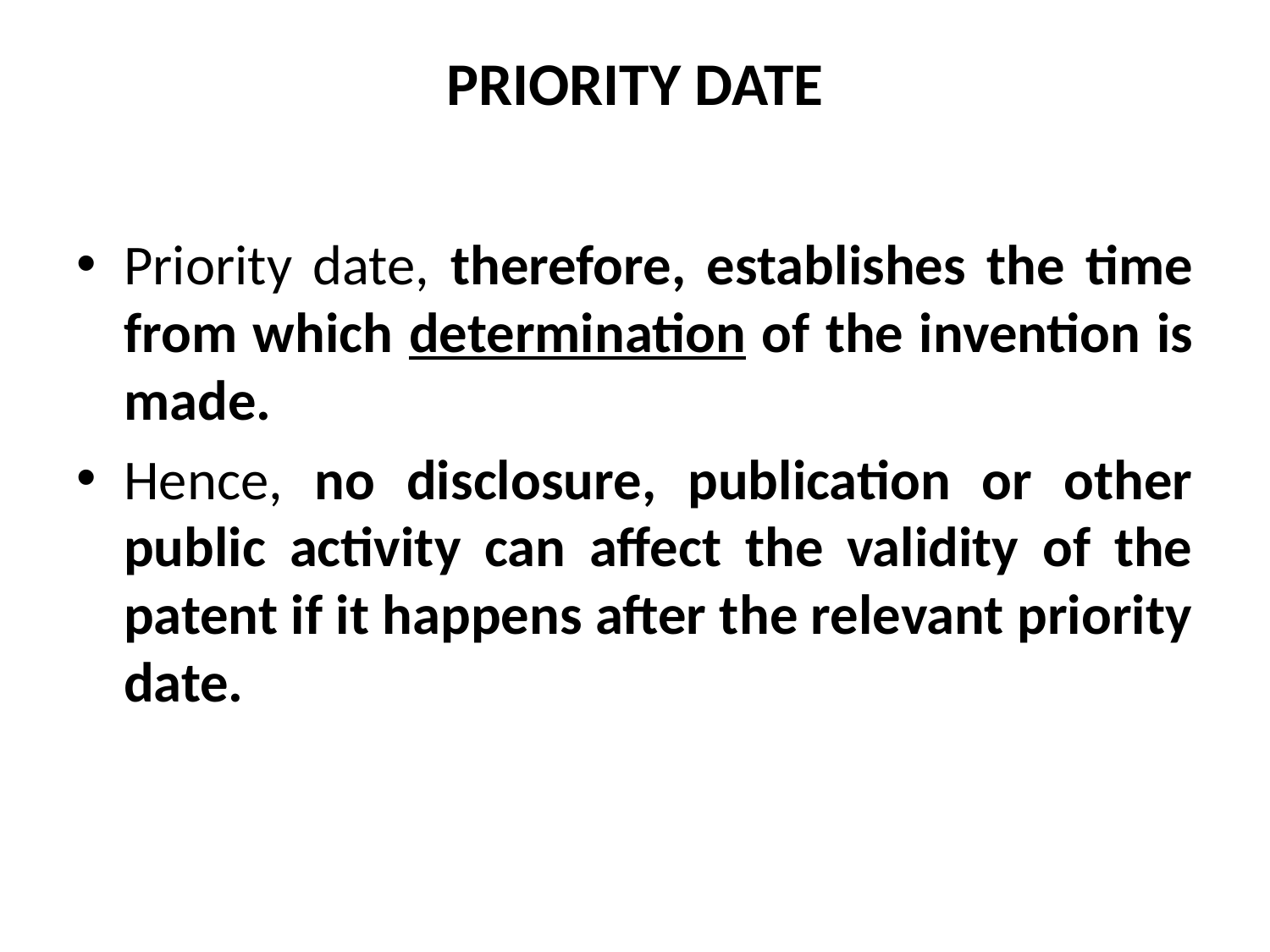

# PRIORITY DATE
Priority date, therefore, establishes the time from which determination of the invention is made.
Hence, no disclosure, publication or other public activity can affect the validity of the patent if it happens after the relevant priority date.